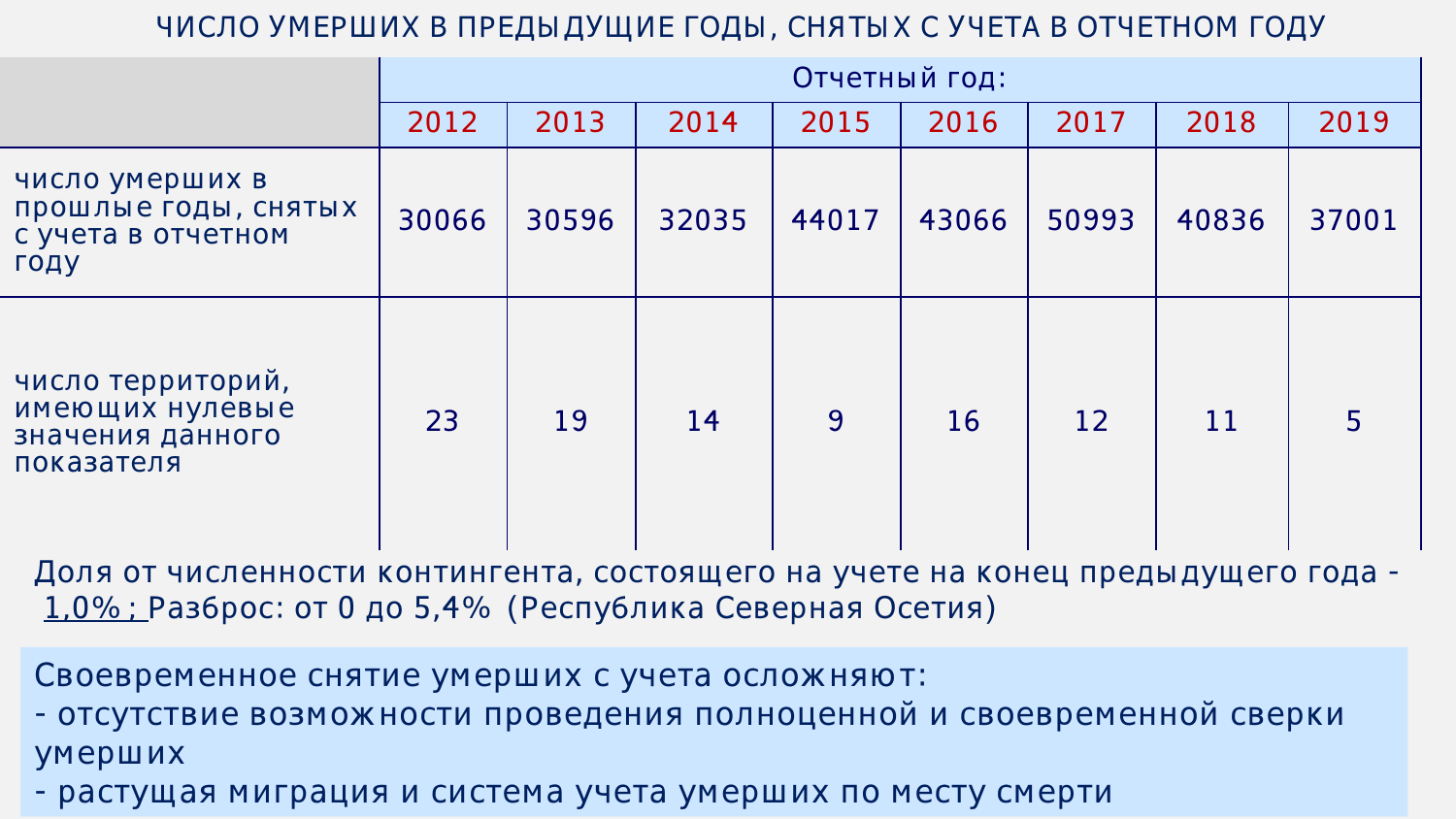

# ЧИСЛО УМЕРШИХ В ПРЕДЫДУЩИЕ ГОДЫ, СНЯТЫХ С УЧЕТА В ОТЧЕТНОМ ГОДУ
|  | Отчетный год: |  |  |  |  |  |  |  |
| --- | --- | --- | --- | --- | --- | --- | --- | --- |
|  | 2012 | 2013 | 2014 | 2015 | 2016 | 2017 | 2018 | 2019 |
| число умерших в прошлые годы, снятых с учета в отчетном году | 30066 | 30596 | 32035 | 44017 | 43066 | 50993 | 40836 | 37001 |
| число территорий, имеющих нулевые значения данного показателя | 23 | 19 | 14 | 9 | 16 | 12 | 11 | 5 |
Доля от численности контингента, состоящего на учете на конец предыдущего года -   1,0%; Разброс: от 0 до 5,4% (Республика Северная Осетия)
Своевременное снятие умерших с учета осложняют:
- отсутствие возможности проведения полноценной и своевременной сверки умерших
- растущая миграция и система учета умерших по месту смерти